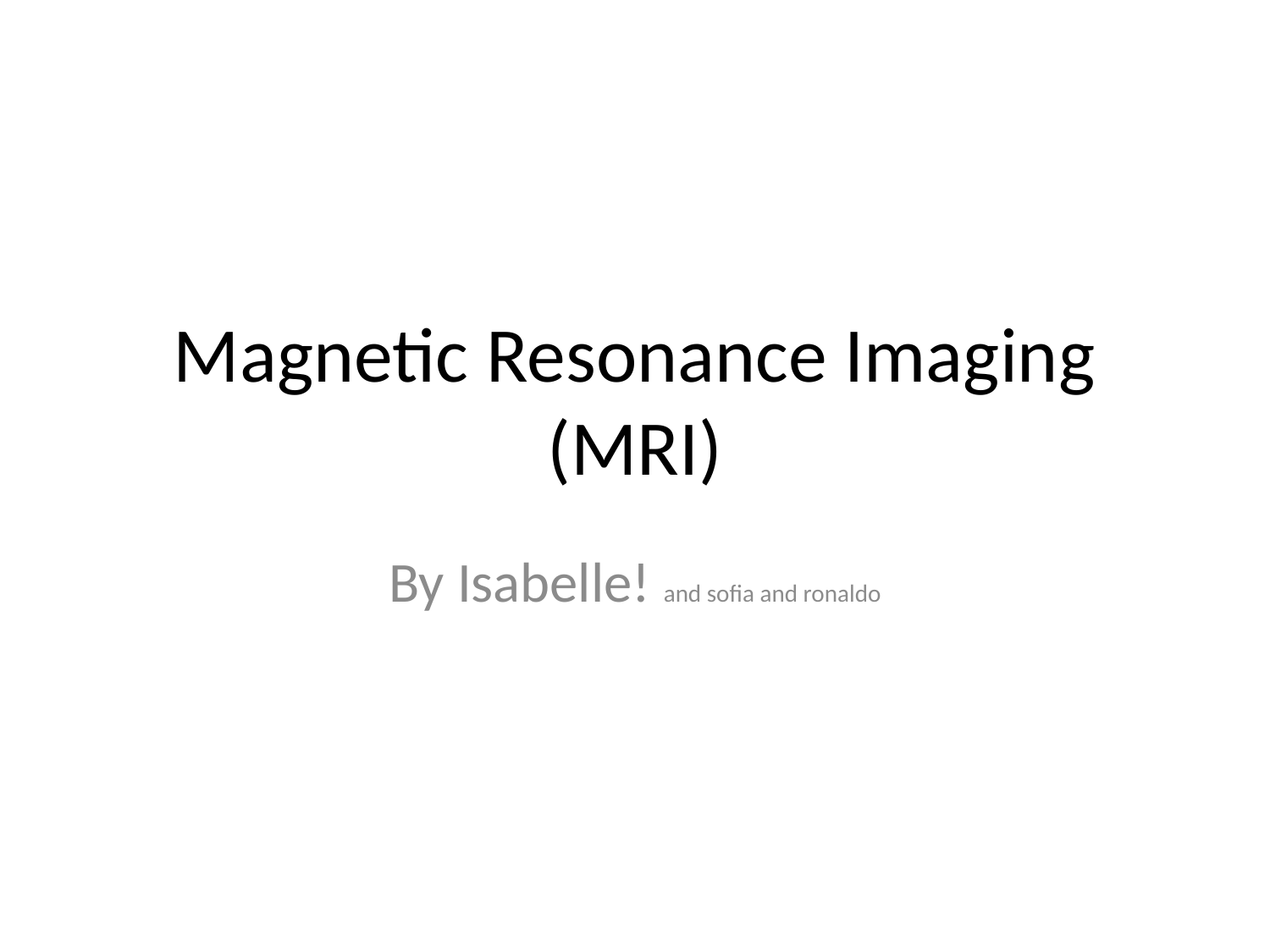

# Magnetic Resonance Imaging (MRI)
By Isabelle! and sofia and ronaldo